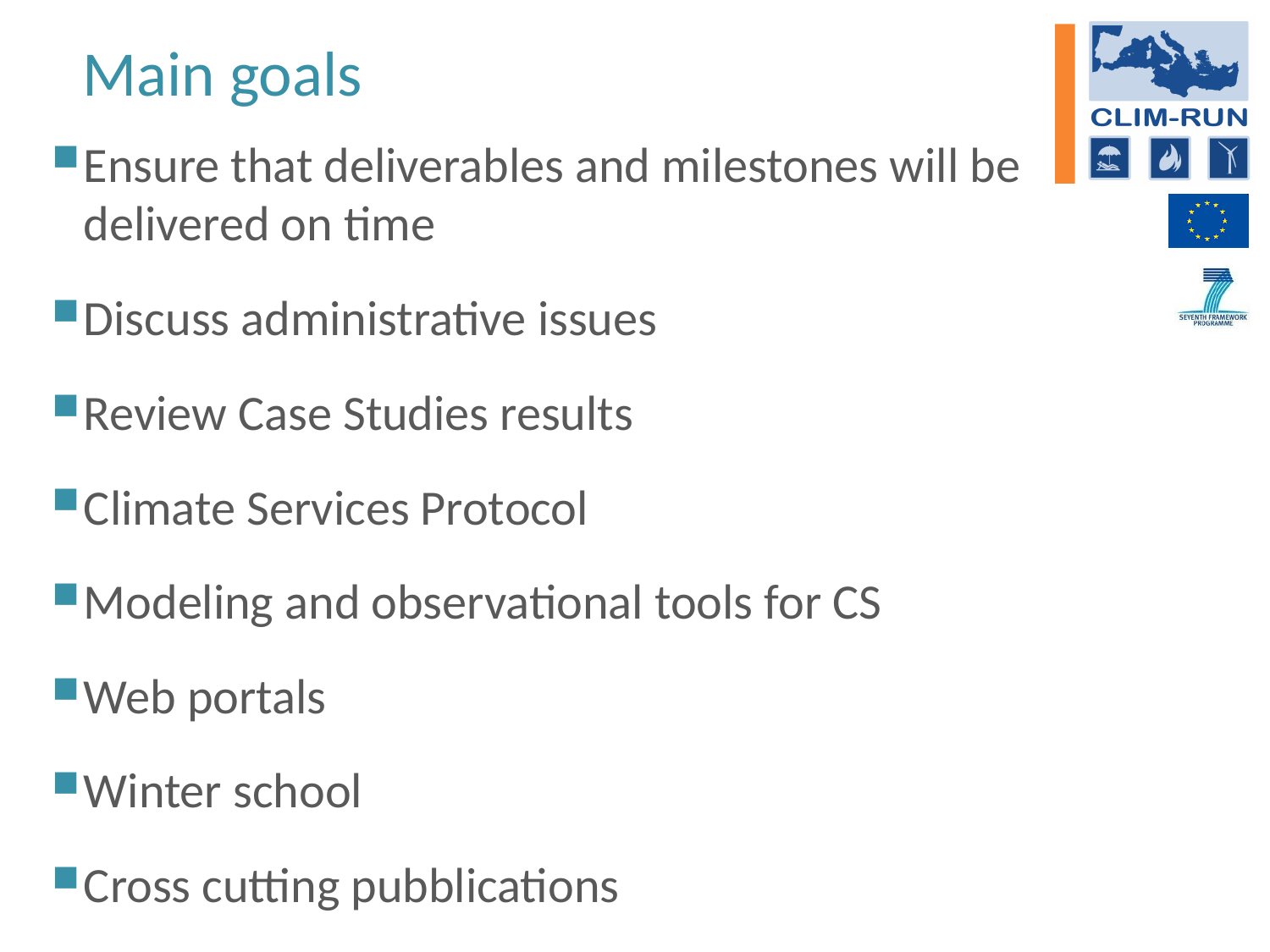

# Main goals
Ensure that deliverables and milestones will be delivered on time
Discuss administrative issues
Review Case Studies results
Climate Services Protocol
Modeling and observational tools for CS
Web portals
Winter school
Cross cutting pubblications